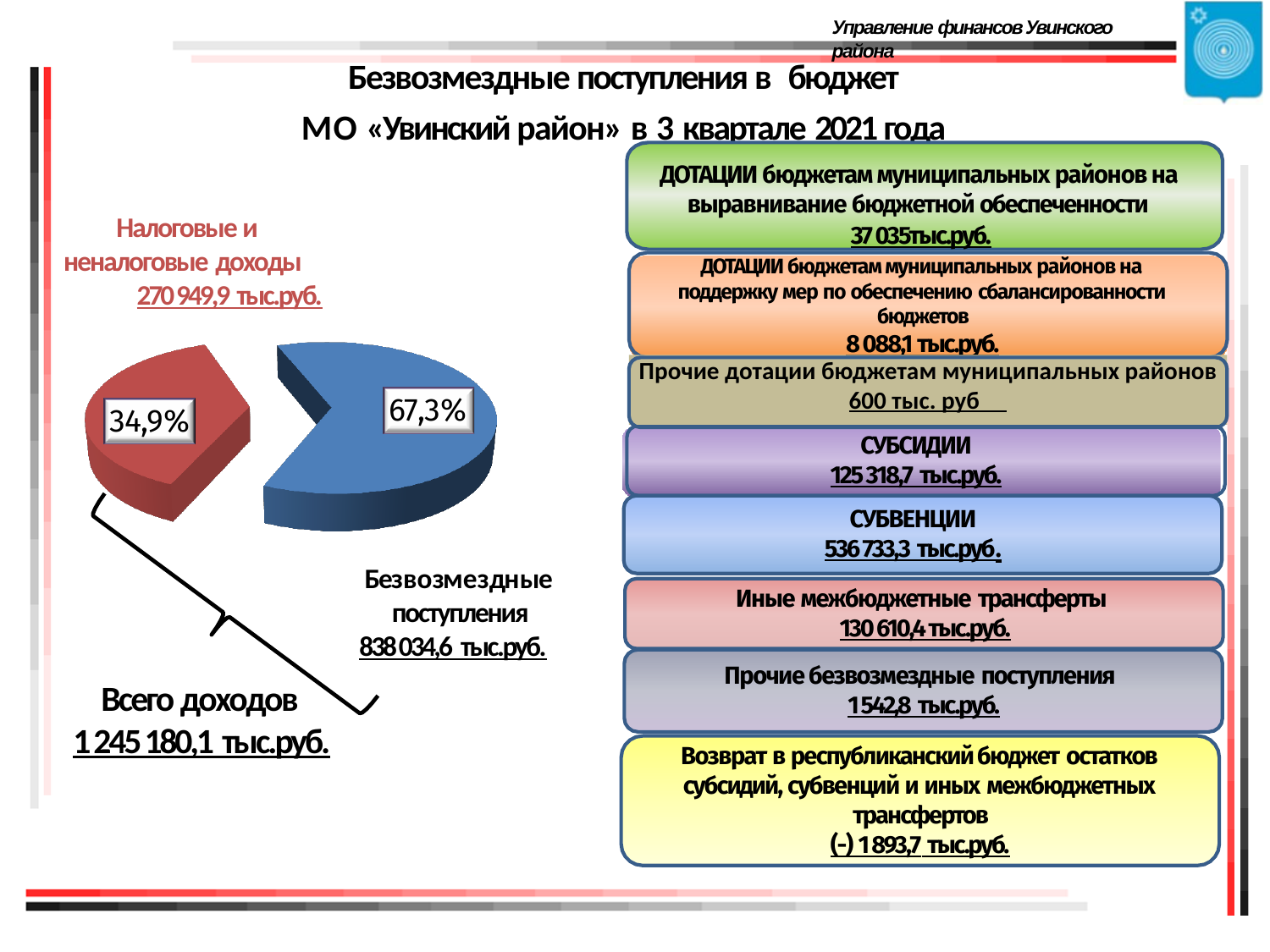

Управление финансов Увинского района
# Безвозмездные поступления в  бюджет
МО «Увинский район» в 3 квартале 2021 года

ДОТАЦИИ бюджетам муниципальных районов на  выравнивание бюджетной обеспеченности
37 035тыс.руб.

Налоговые и  неналоговые доходы
270 949,9 тыс.руб.

ДОТАЦИИ бюджетам муниципальных районов на  поддержку мер по обеспечению сбалансированности  бюджетов
8 088,1 тыс.руб.

Прочие дотации бюджетам муниципальных районов 600 тыс. руб

67,3%

34,9%

СУБСИДИИ
125 318,7 тыс.руб.
СУБВЕНЦИИ
536 733,3 тыс.руб.

Безвозмездные  поступления
838 034,6  тыс.руб.

Иные межбюджетные трансферты  130 610,4 тыс.руб.

Прочие безвозмездные поступления  1 542,8 тыс.руб.
Всего доходов                   1 245 180,1 тыс.руб.

Возврат в республиканский бюджет остатков  субсидий, субвенций и иных межбюджетных  трансфертов
(-) 1 893,7 тыс.руб.